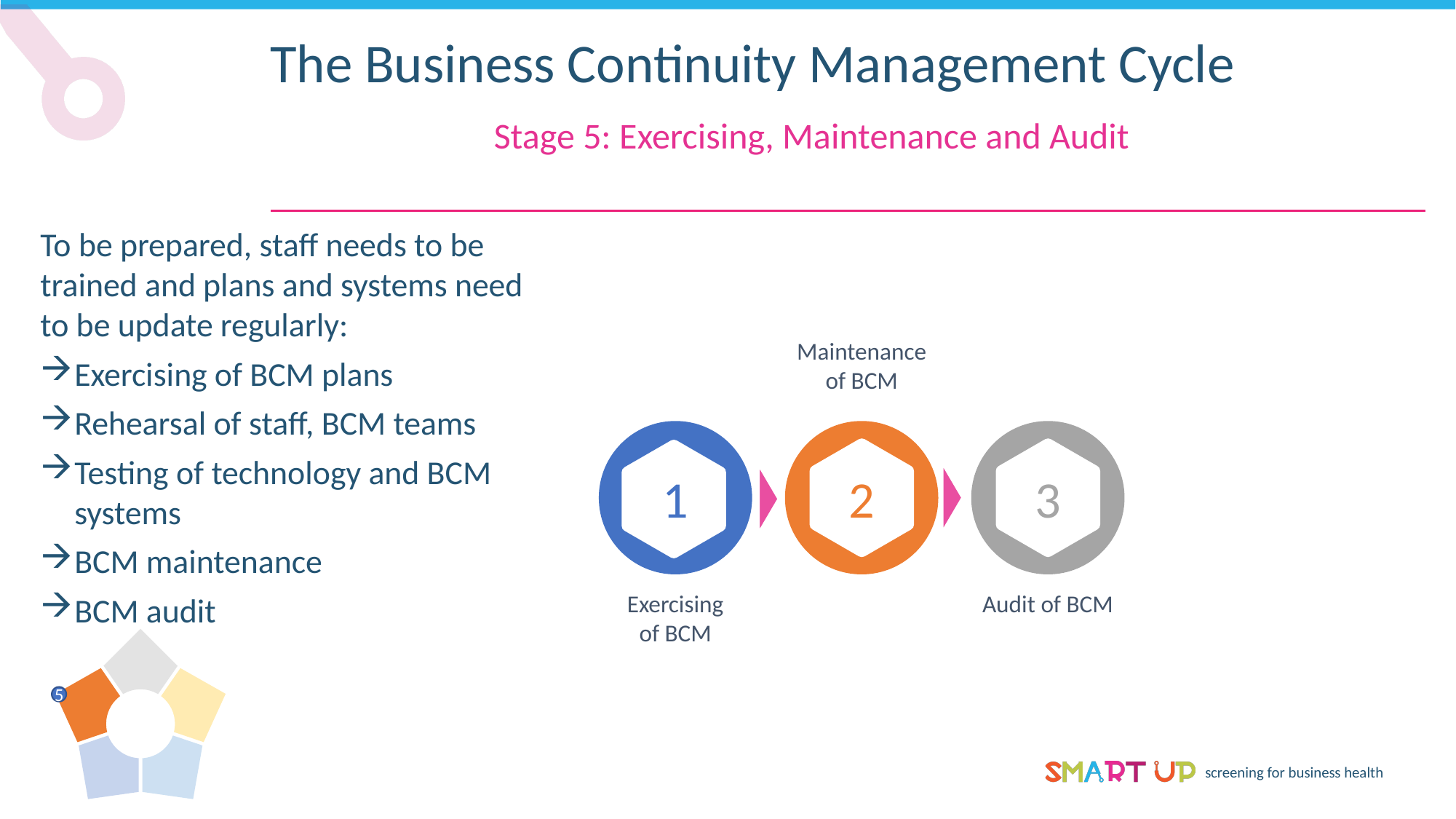

The Business Continuity Management Cycle
Stage 5: Exercising, Maintenance and Audit
To be prepared, staff needs to be trained and plans and systems need to be update regularly:
Exercising of BCM plans
Rehearsal of staff, BCM teams
Testing of technology and BCM systems
BCM maintenance
BCM audit

Maintenance
of BCM

1
2
3

Exercising
of BCM
Audit of BCM

5